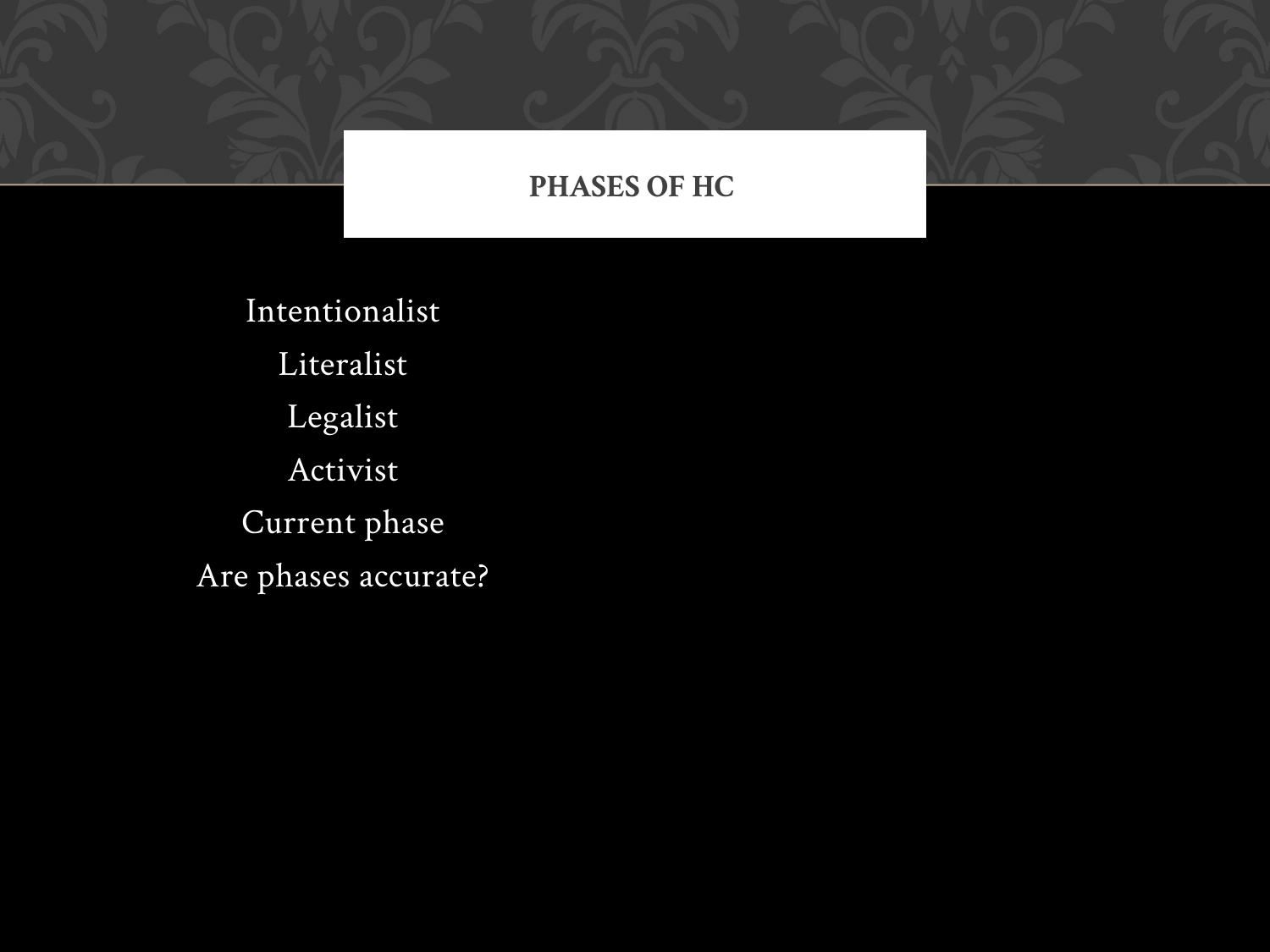

# Phases of HC
Intentionalist
Literalist
Legalist
Activist
Current phase
Are phases accurate?